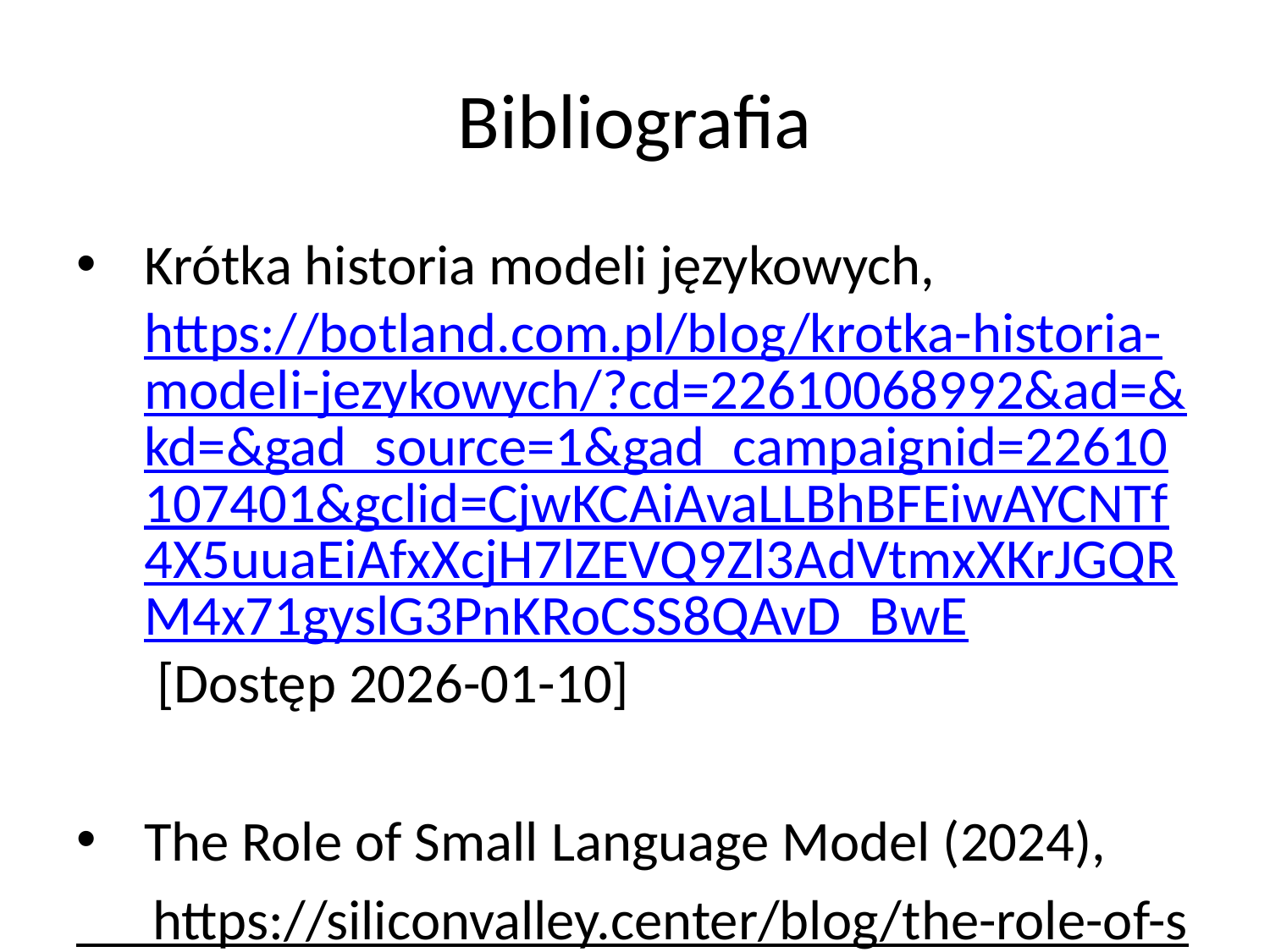

# Bibliografia
Krótka historia modeli językowych, https://botland.com.pl/blog/krotka-historia-modeli-jezykowych/?cd=22610068992&ad=&kd=&gad_source=1&gad_campaignid=22610107401&gclid=CjwKCAiAvaLLBhBFEiwAYCNTf4X5uuaEiAfxXcjH7lZEVQ9Zl3AdVtmxXKrJGQRM4x71gyslG3PnKRoCSS8QAvD_BwE [Dostęp 2026-01-10]

The Role of Small Language Model (2024),
      https://siliconvalley.center/blog/the-role-of-small-language-models-in-ai?utm_source=google&utm_medium=cpc&utm_campaign=22494864471&utm_content=&utm_term=&utm_tm=true&utm_term=&utm_campaign=PMax+-+Corporate+Tours+#1& [Dostęp 2026-01-10]